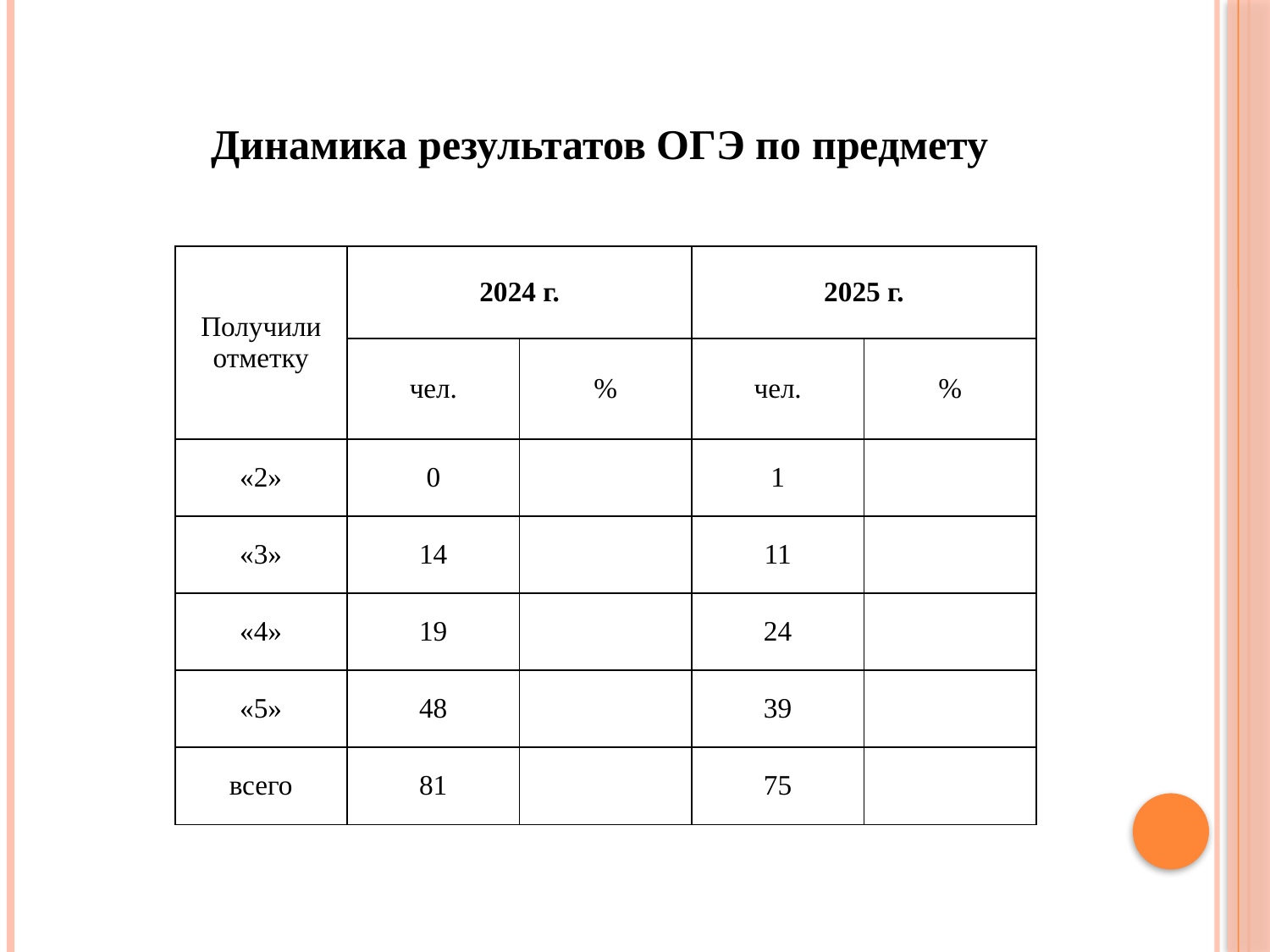

Динамика результатов ОГЭ по предмету
| Получили отметку | 2024 г. |  | 2025 г. |  |
| --- | --- | --- | --- | --- |
|  | чел. | % | чел. | % |
| «2» | 0 |  | 1 |  |
| «3» | 14 |  | 11 |  |
| «4» | 19 |  | 24 |  |
| «5» | 48 |  | 39 |  |
| всего | 81 |  | 75 |  |